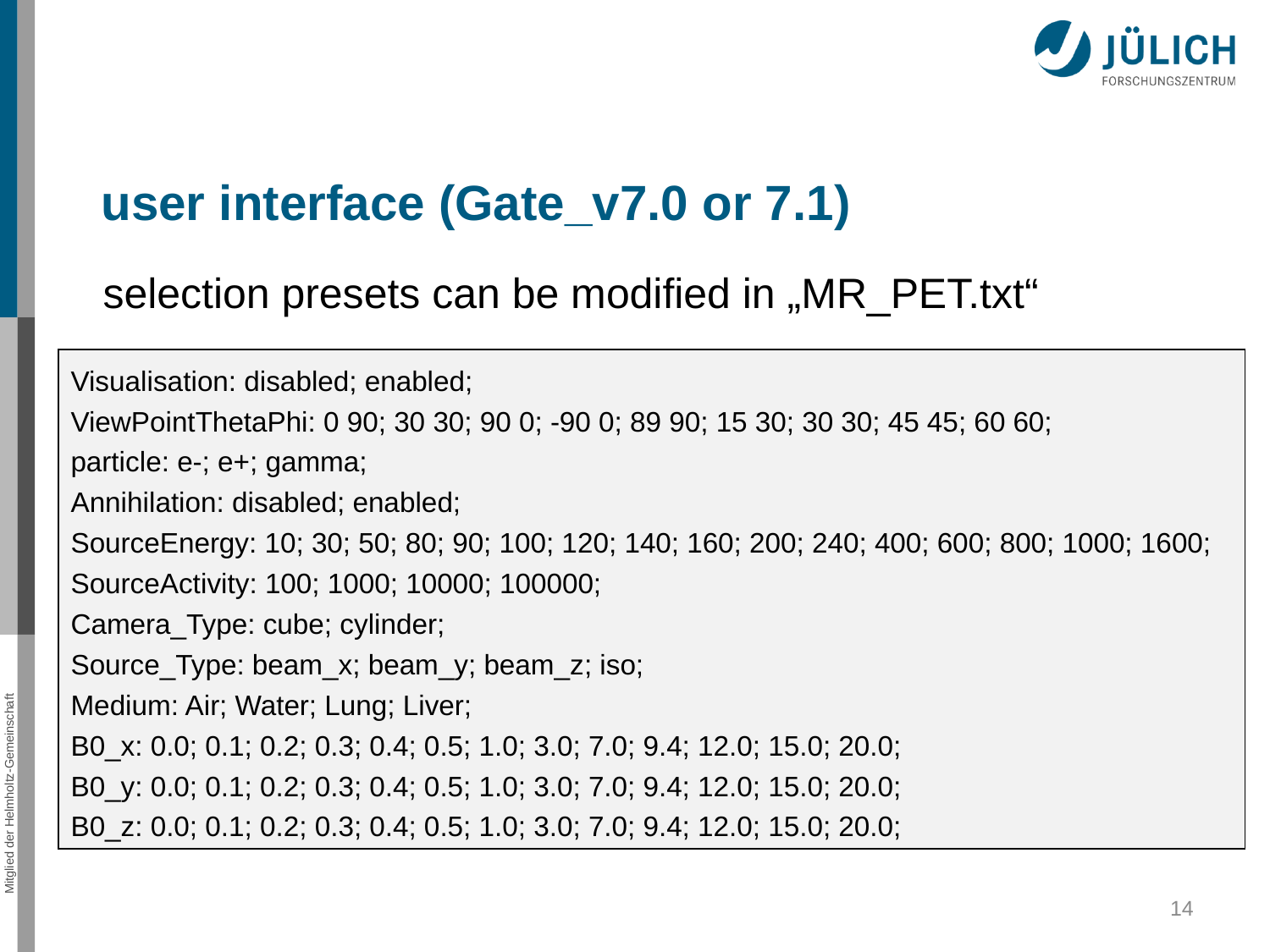

# user interface (Gate_v7.0 or 7.1)
selection presets can be modified in „MR_PET.txt“
Visualisation: disabled; enabled;
ViewPointThetaPhi: 0 90; 30 30; 90 0; -90 0; 89 90; 15 30; 30 30; 45 45; 60 60;
particle: e-; e+; gamma;
Annihilation: disabled; enabled;
SourceEnergy: 10; 30; 50; 80; 90; 100; 120; 140; 160; 200; 240; 400; 600; 800; 1000; 1600;
SourceActivity: 100; 1000; 10000; 100000;
Camera_Type: cube; cylinder;
Source_Type: beam_x; beam_y; beam_z; iso;
Medium: Air; Water; Lung; Liver;
B0_x: 0.0; 0.1; 0.2; 0.3; 0.4; 0.5; 1.0; 3.0; 7.0; 9.4; 12.0; 15.0; 20.0;
B0_y: 0.0; 0.1; 0.2; 0.3; 0.4; 0.5; 1.0; 3.0; 7.0; 9.4; 12.0; 15.0; 20.0;
B0_z: 0.0; 0.1; 0.2; 0.3; 0.4; 0.5; 1.0; 3.0; 7.0; 9.4; 12.0; 15.0; 20.0;

14